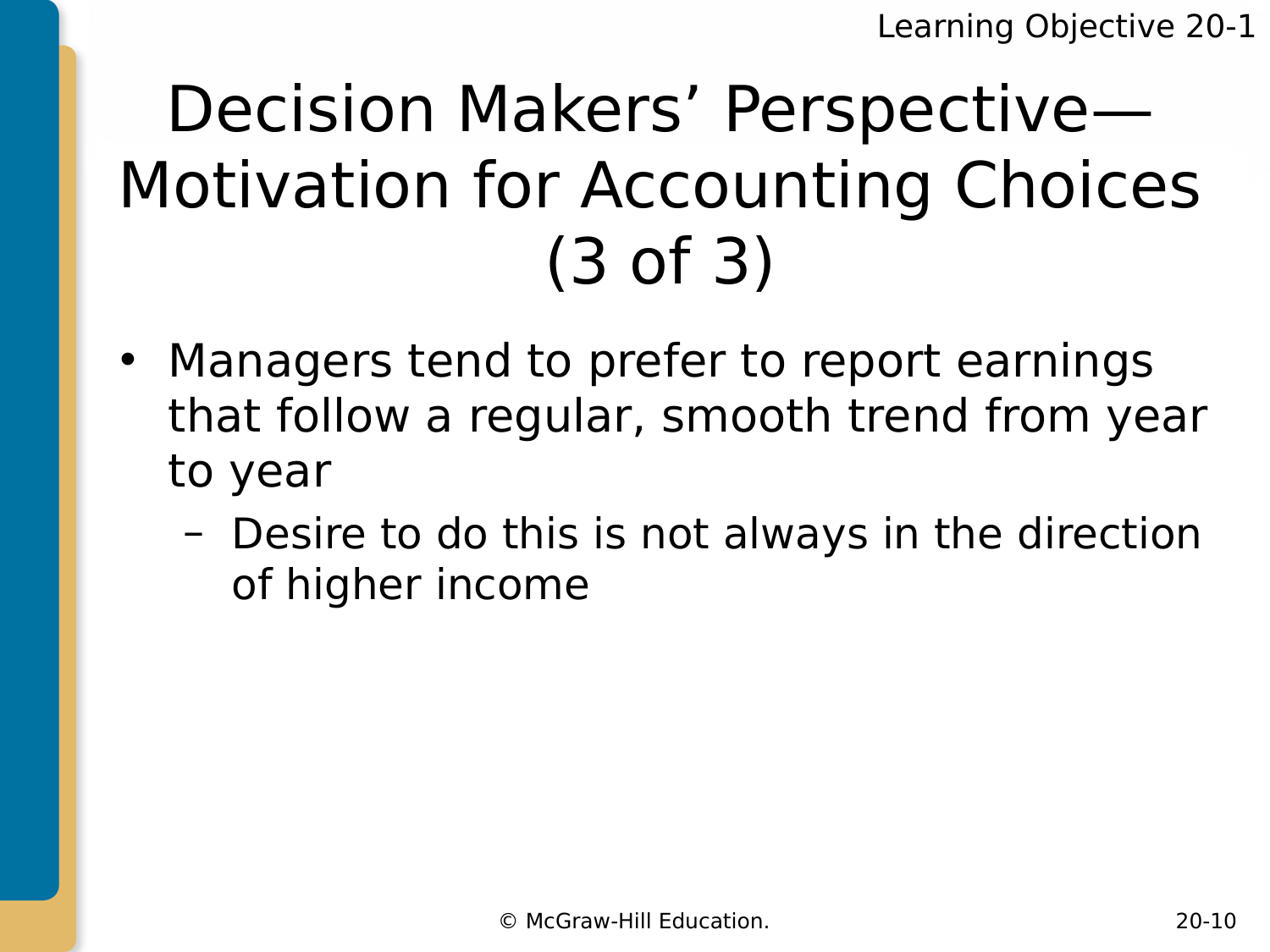

Learning Objective 20-1
# Decision Makers’ Perspective—Motivation for Accounting Choices (3 of 3)
Managers tend to prefer to report earnings that follow a regular, smooth trend from year to year
Desire to do this is not always in the direction of higher income